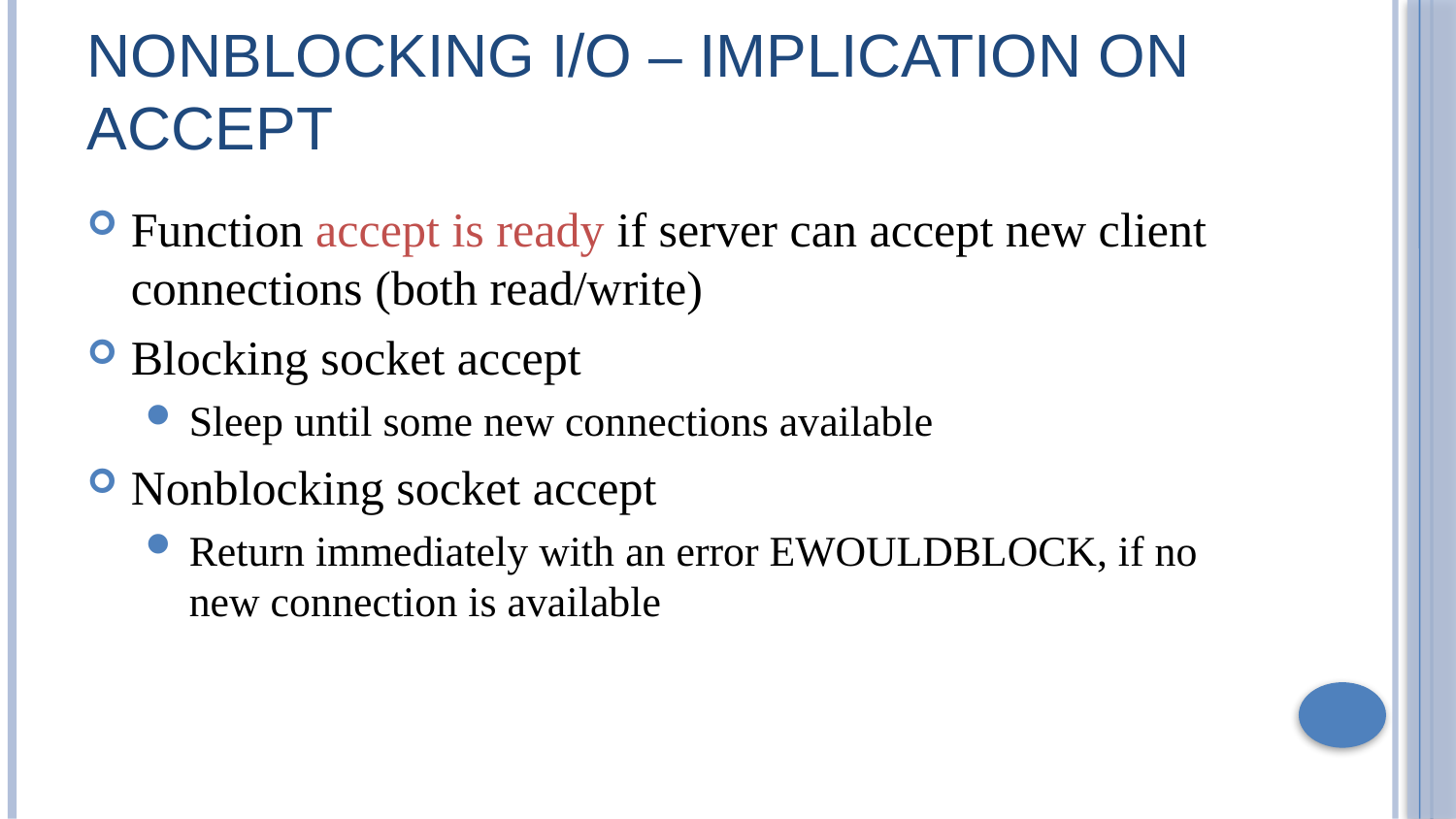

# Nonblocking I/O – Implication on Accept
Function accept is ready if server can accept new client connections (both read/write)
Blocking socket accept
Sleep until some new connections available
Nonblocking socket accept
Return immediately with an error EWOULDBLOCK, if no new connection is available